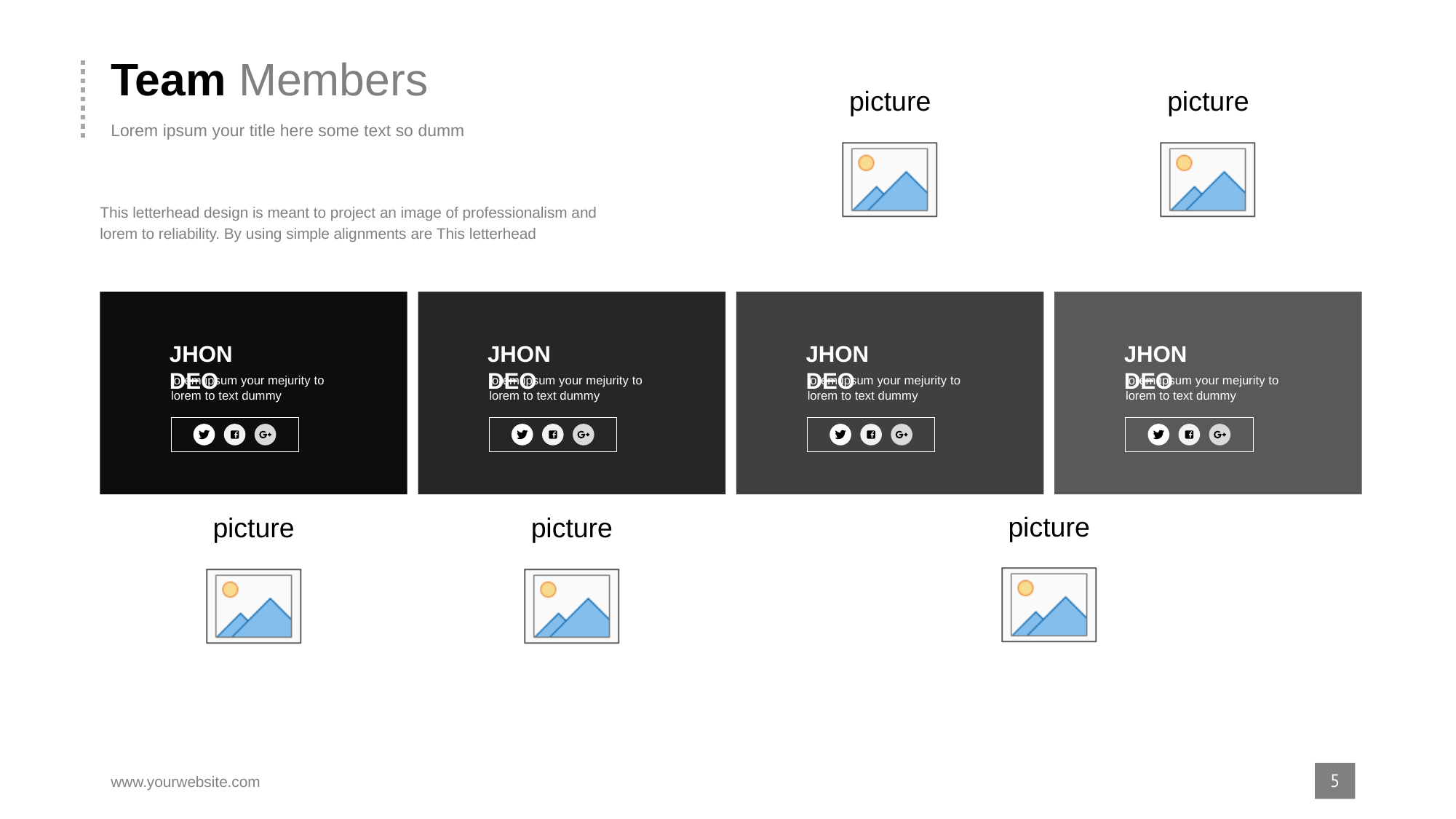

# Team Members

Lorem ipsum your title here some text so dumm
This letterhead design is meant to project an image of professionalism and lorem to reliability. By using simple alignments are This letterhead

JHON DEO
JHON DEO
JHON DEO
JHON DEO
lorem ipsum your mejurity to lorem to text dummy
lorem ipsum your mejurity to lorem to text dummy
lorem ipsum your mejurity to lorem to text dummy
lorem ipsum your mejurity to lorem to text dummy

5
www.yourwebsite.com